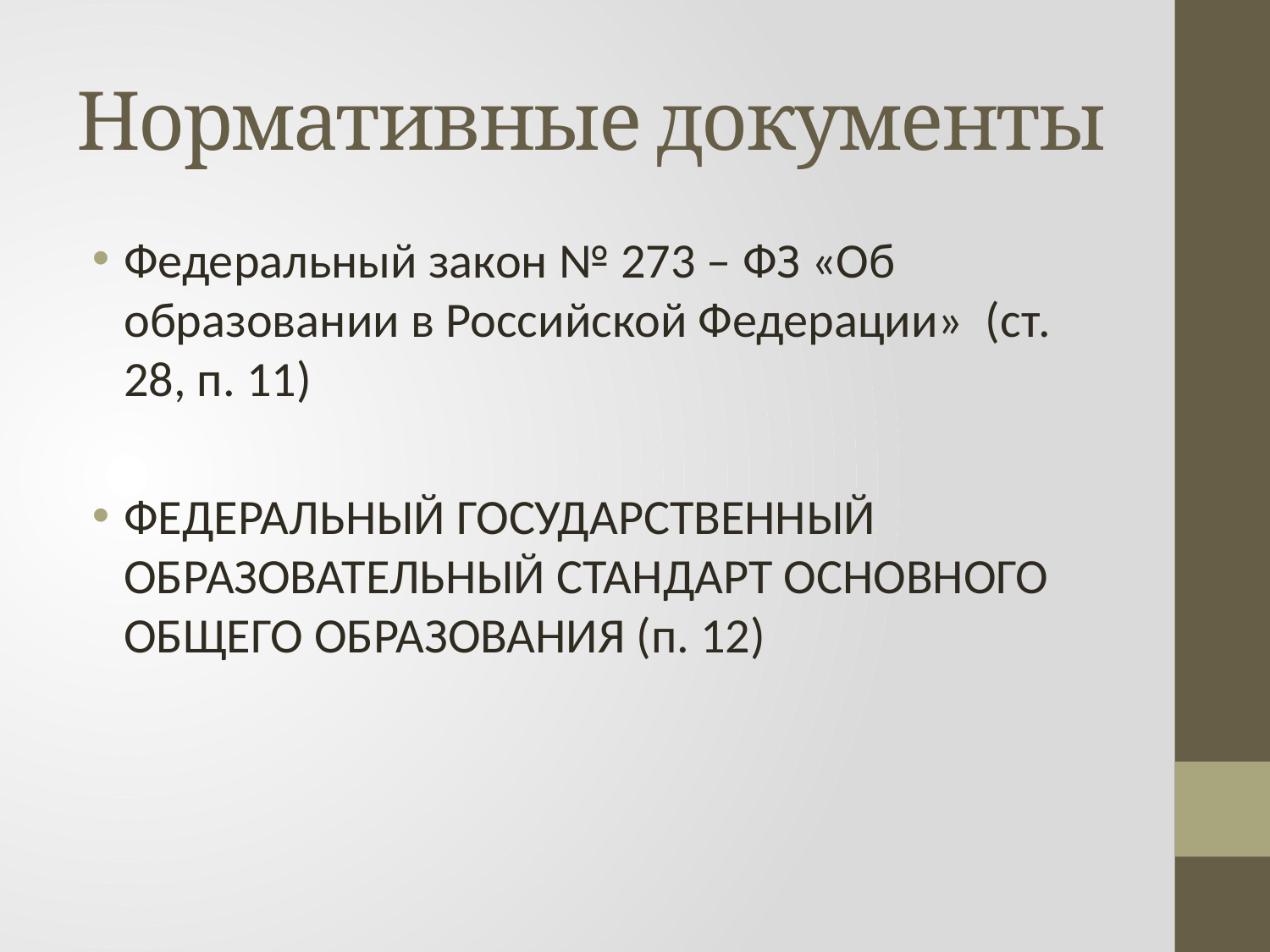

# Нормативные документы
Федеральный закон № 273 – ФЗ «Об образовании в Российской Федерации»  (ст. 28, п. 11)

ФЕДЕРАЛЬНЫЙ ГОСУДАРСТВЕННЫЙ ОБРАЗОВАТЕЛЬНЫЙ СТАНДАРТ ОСНОВНОГО ОБЩЕГО ОБРАЗОВАНИЯ (п. 12)